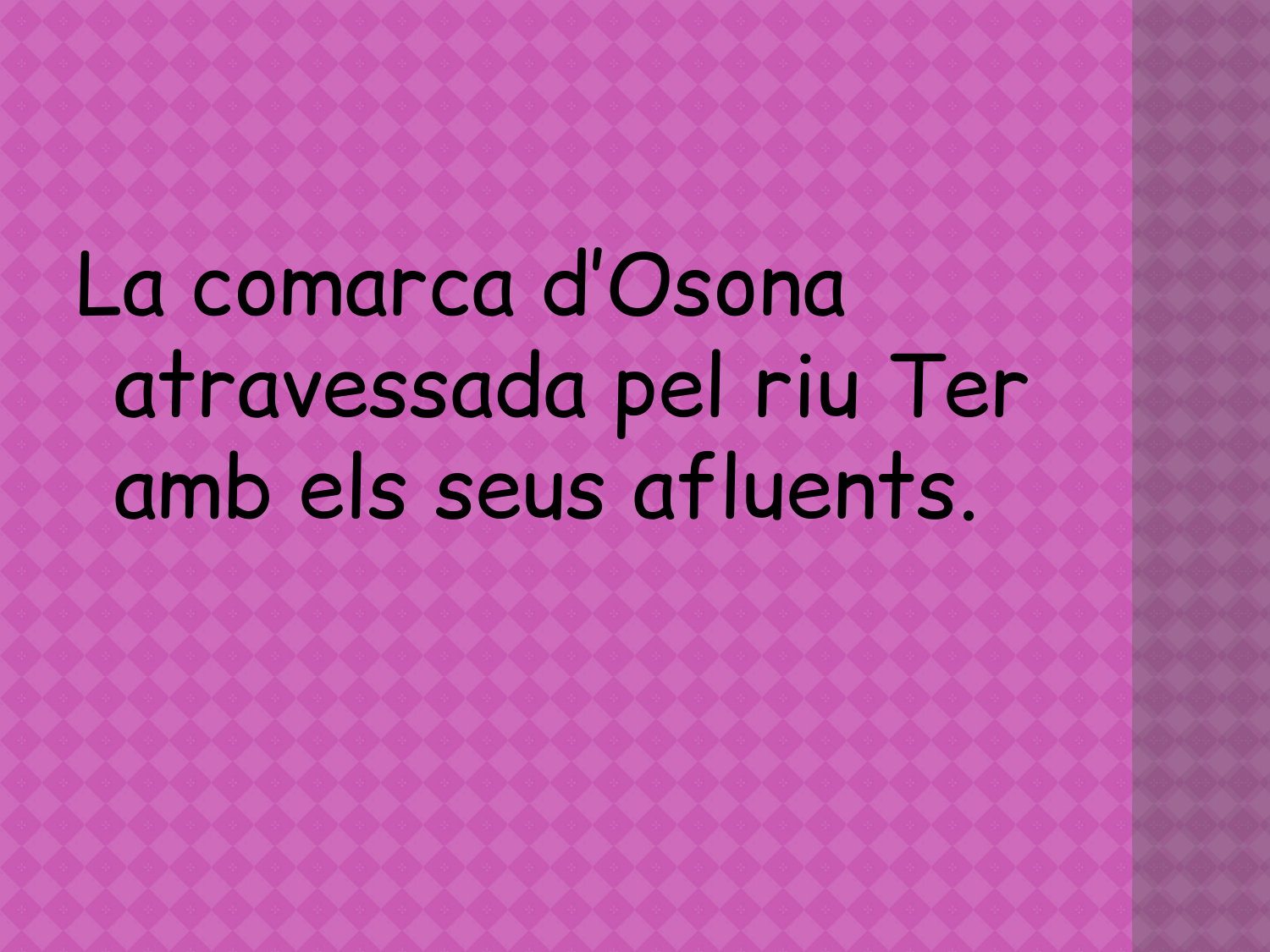

#
La comarca d’Osona atravessada pel riu Ter amb els seus afluents.